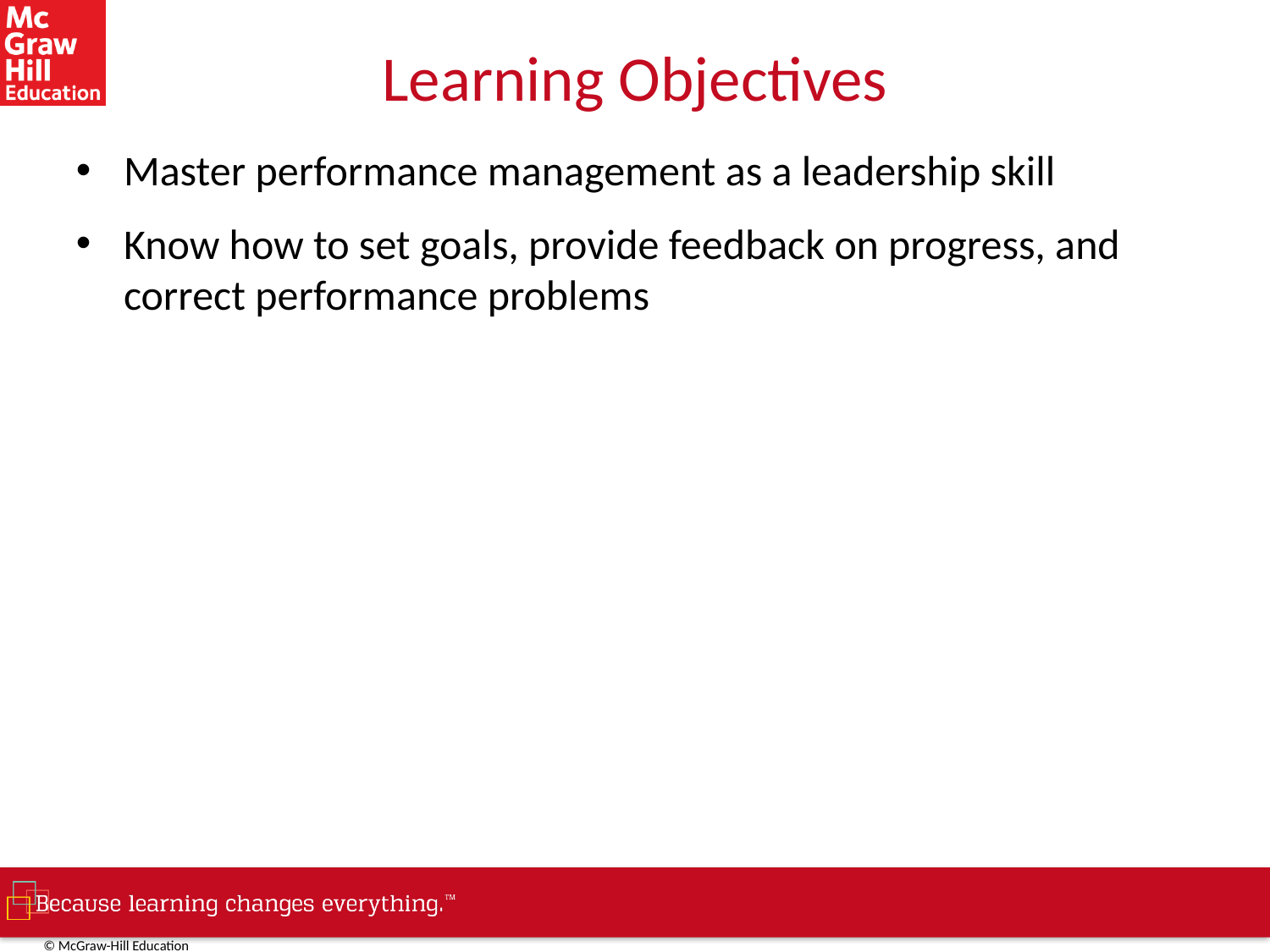

# Learning Objectives
Master performance management as a leadership skill
Know how to set goals, provide feedback on progress, and correct performance problems